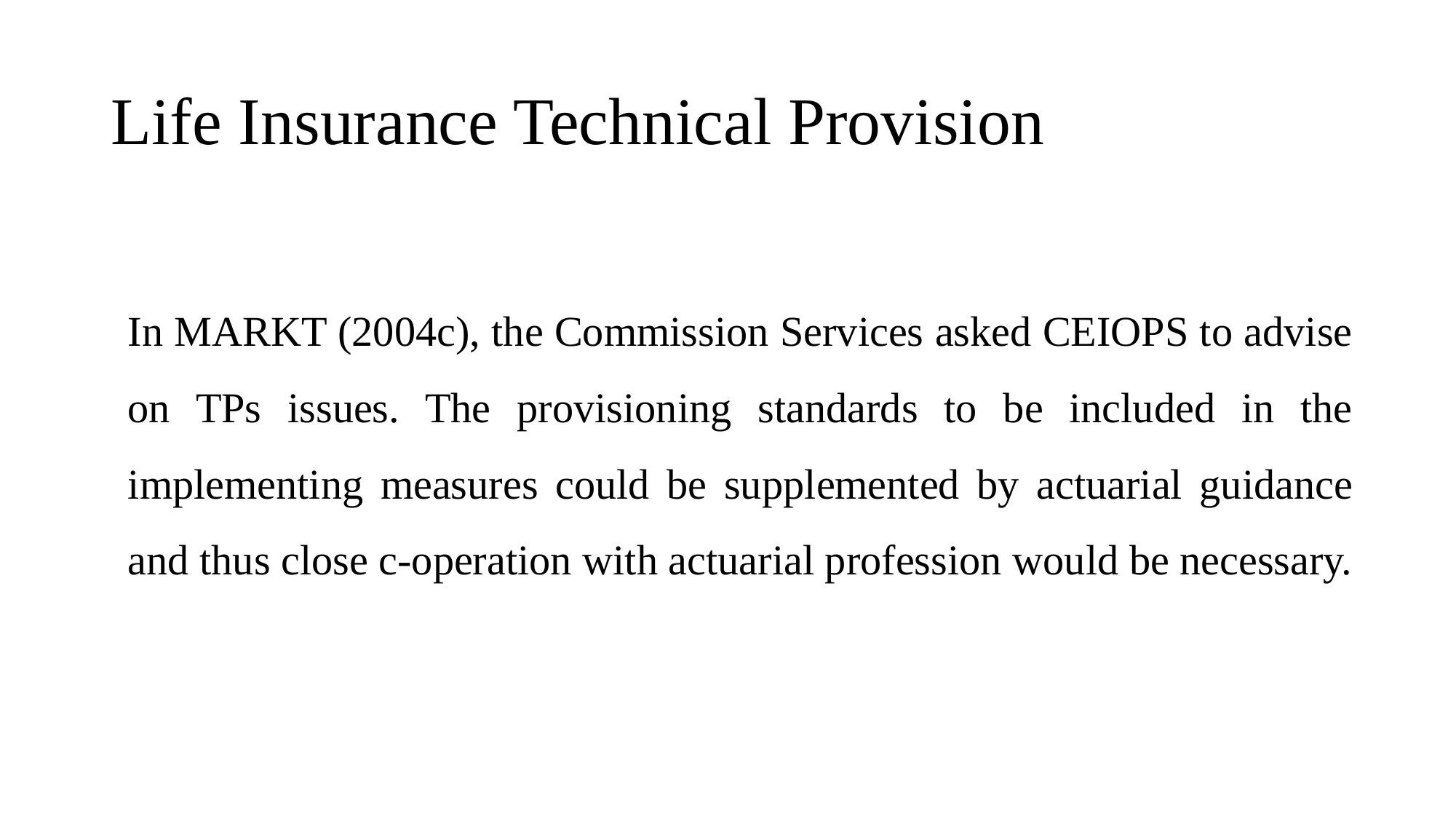

# Life Insurance Technical Provision
In MARKT (2004c), the Commission Services asked CEIOPS to advise on TPs issues. The provisioning standards to be included in the implementing measures could be supplemented by actuarial guidance and thus close c-operation with actuarial profession would be necessary.